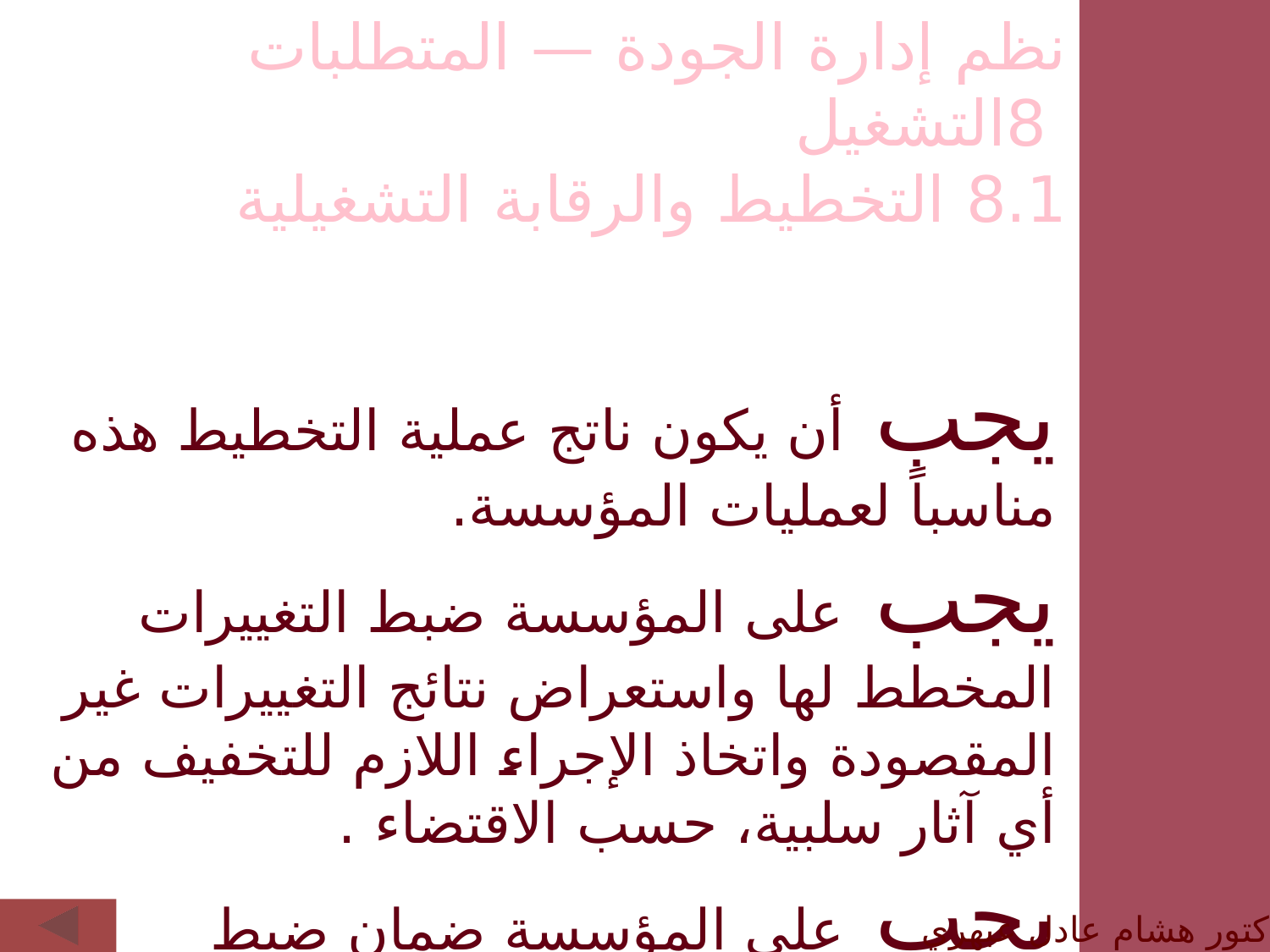

نظم إدارة الجودة — المتطلبات
 8التشغيل
8.1 التخطيط والرقابة التشغيلية

يجب أن يكون ناتج عملية التخطيط هذه مناسباً لعمليات المؤسسة.
يجب على المؤسسة ضبط التغييرات المخطط لها واستعراض نتائج التغييرات غير المقصودة واتخاذ الإجراء اللازم للتخفيف من أي آثار سلبية، حسب الاقتضاء .
يجب على المؤسسة ضمان ضبط ومراقبة العمليات ذات المصادر الخارجية (انظر البند 8.4).

الدكتور هشام عادل عبهري